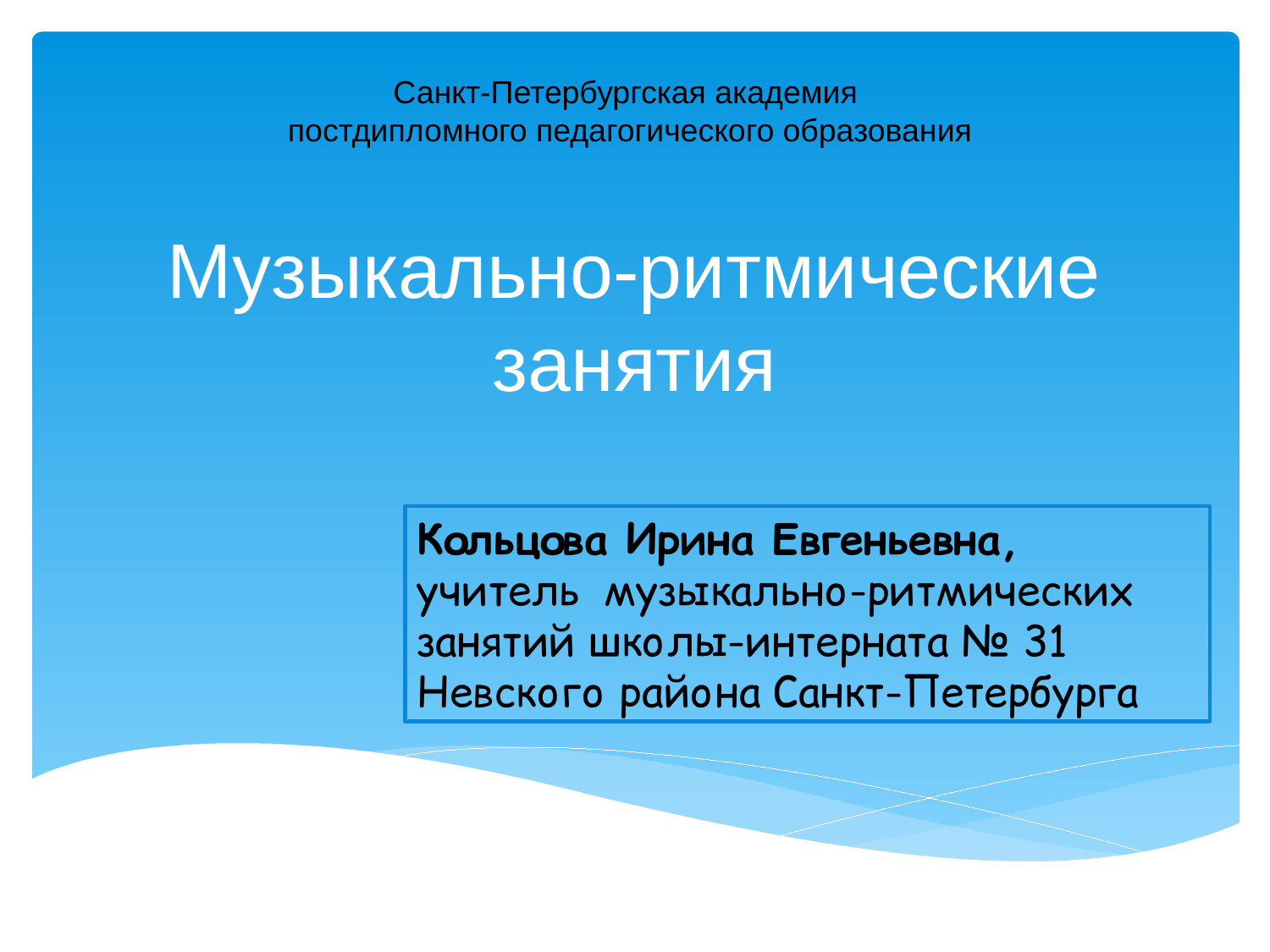

Санкт-Петербургская академия
постдипломного педагогического образования
# Музыкально-ритмические занятия
Кольцова Ирина Евгеньевна,
учитель  музыкально-ритмических занятий школы-интерната № 31 Невского района Санкт-Петербурга